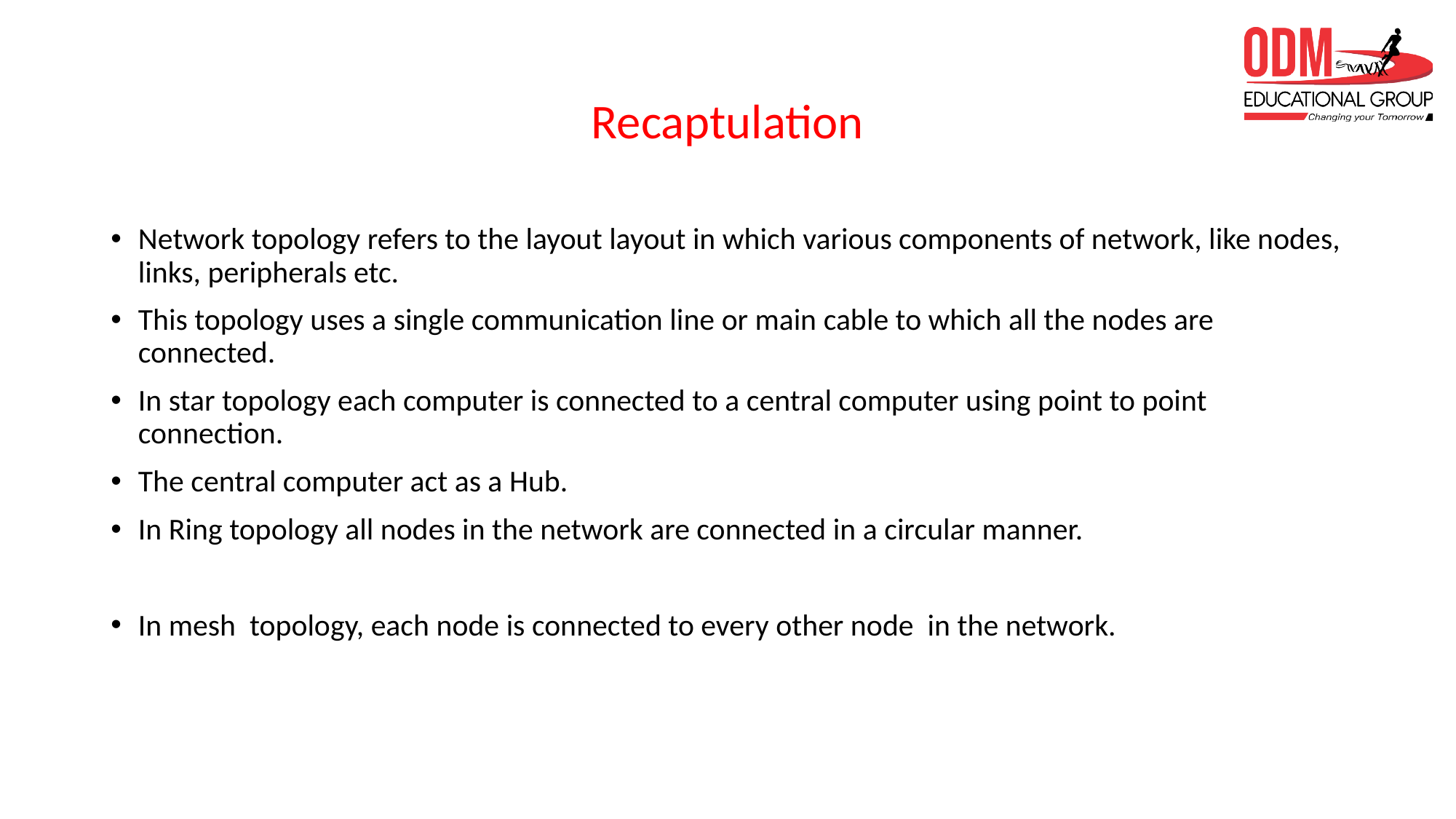

# Recaptulation
Network topology refers to the layout layout in which various components of network, like nodes, links, peripherals etc.
This topology uses a single communication line or main cable to which all the nodes are connected.
In star topology each computer is connected to a central computer using point to point connection.
The central computer act as a Hub.
In Ring topology all nodes in the network are connected in a circular manner.

In mesh  topology, each node is connected to every other node  in the network.